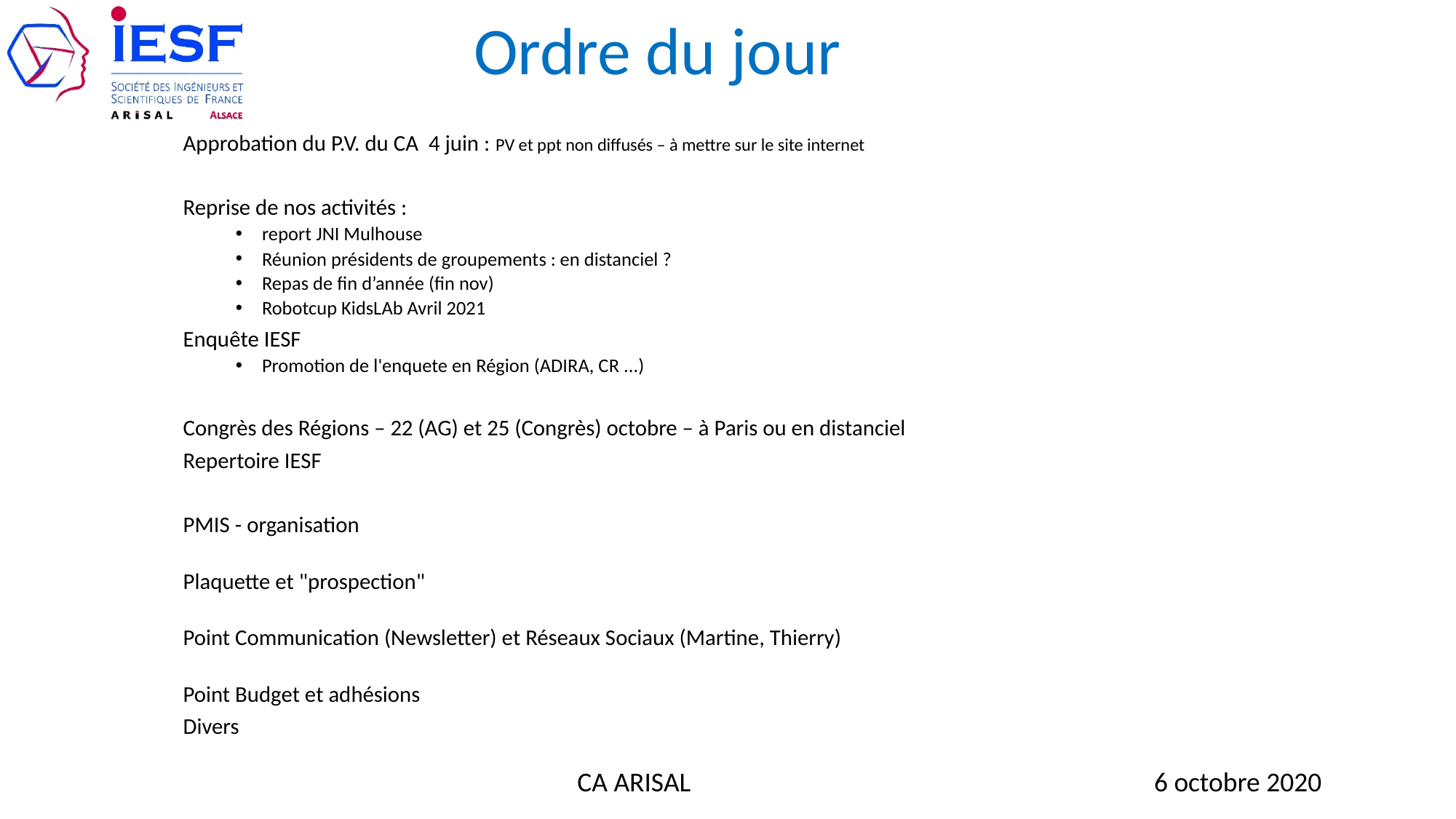

# Ordre du jour
Approbation du P.V. du CA  4 juin : PV et ppt non diffusés – à mettre sur le site internet

Reprise de nos activités :
report JNI Mulhouse
Réunion présidents de groupements : en distanciel ?
Repas de fin d’année (fin nov)
Robotcup KidsLAb Avril 2021
Enquête IESF
Promotion de l'enquete en Région (ADIRA, CR ...)

Congrès des Régions – 22 (AG) et 25 (Congrès) octobre – à Paris ou en distanciel
Repertoire IESF

PMIS - organisation
Plaquette et "prospection"
Point Communication (Newsletter) et Réseaux Sociaux (Martine, Thierry)
Point Budget et adhésions
Divers